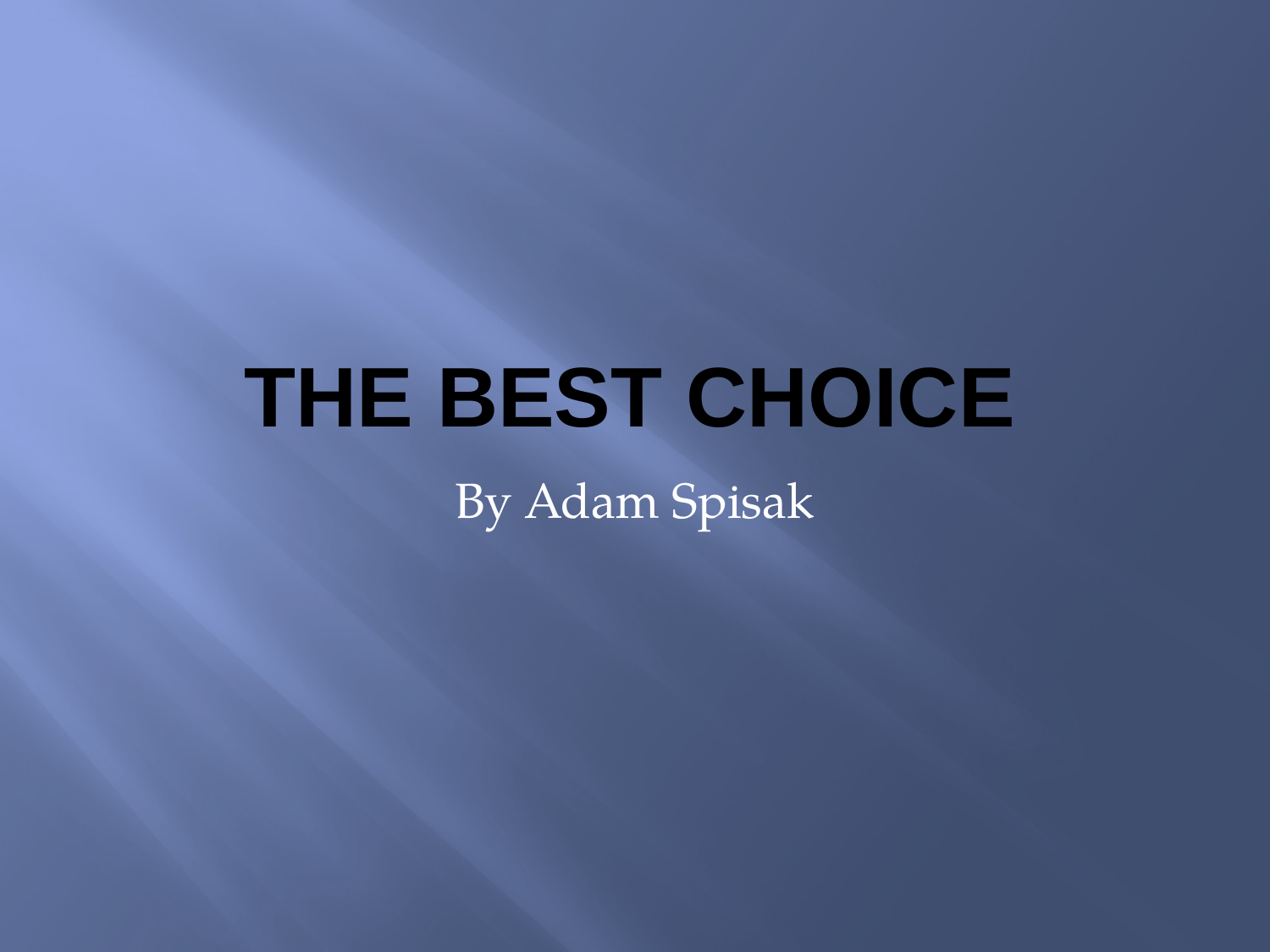

# The best choice
By Adam Spisak